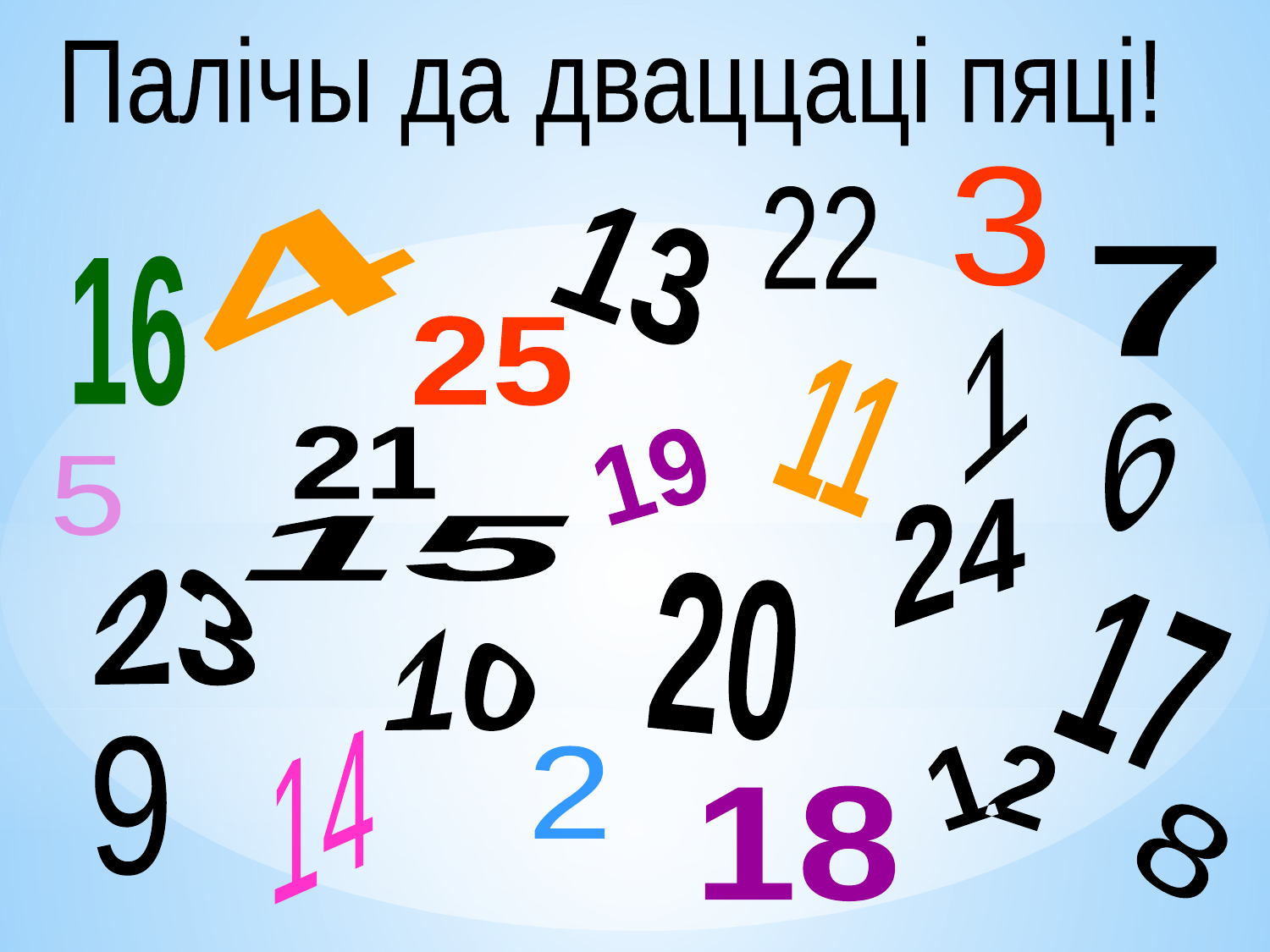

Палічы да дваццаці пяці!
3
22
13
4
7
16
1
25
11
6
21
19
5
24
15
23
20
17
10
14
9
2
12
18
8